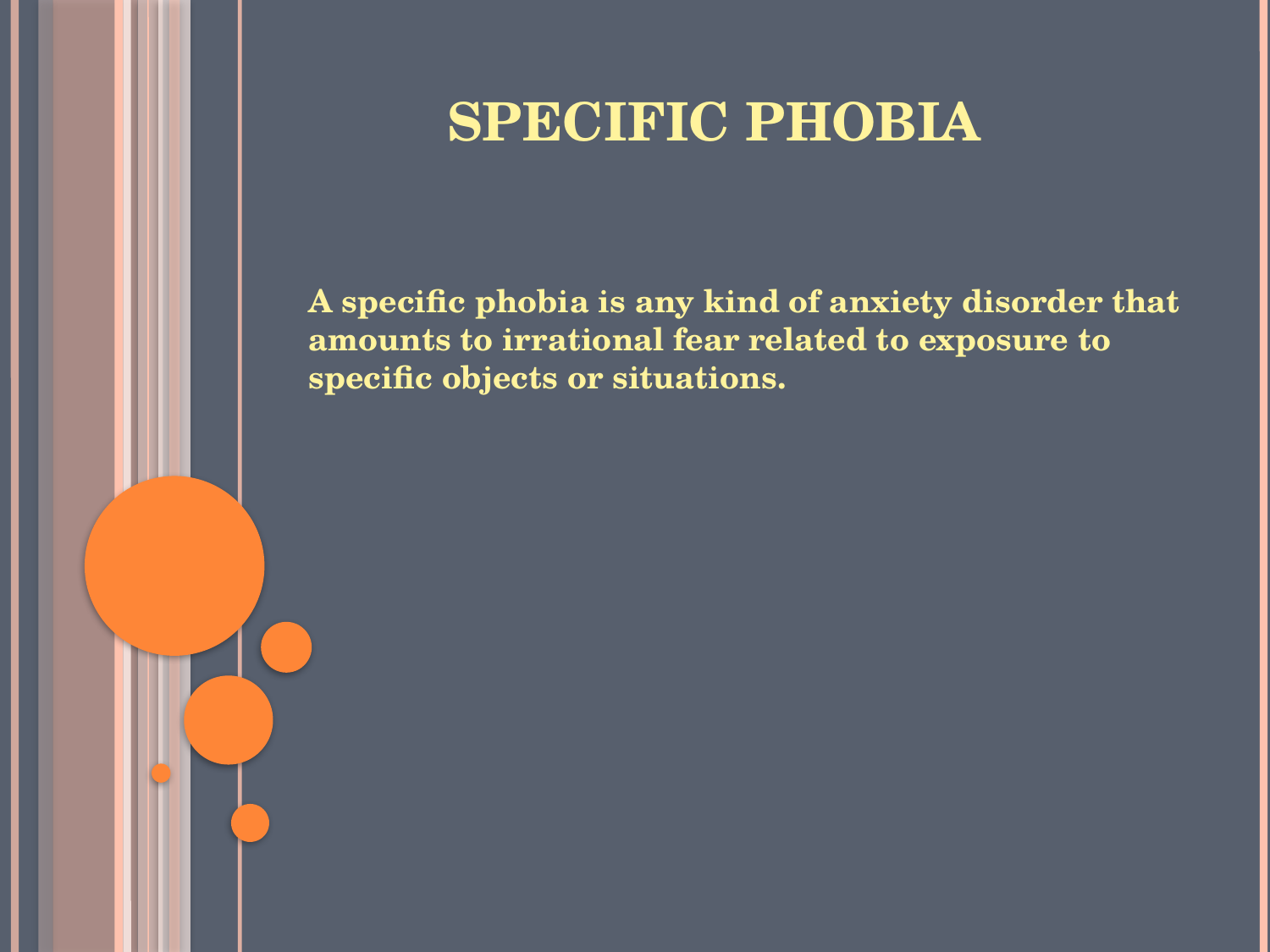

# Specific phobia
A specific phobia is any kind of anxiety disorder that amounts to irrational fear related to exposure to specific objects or situations.